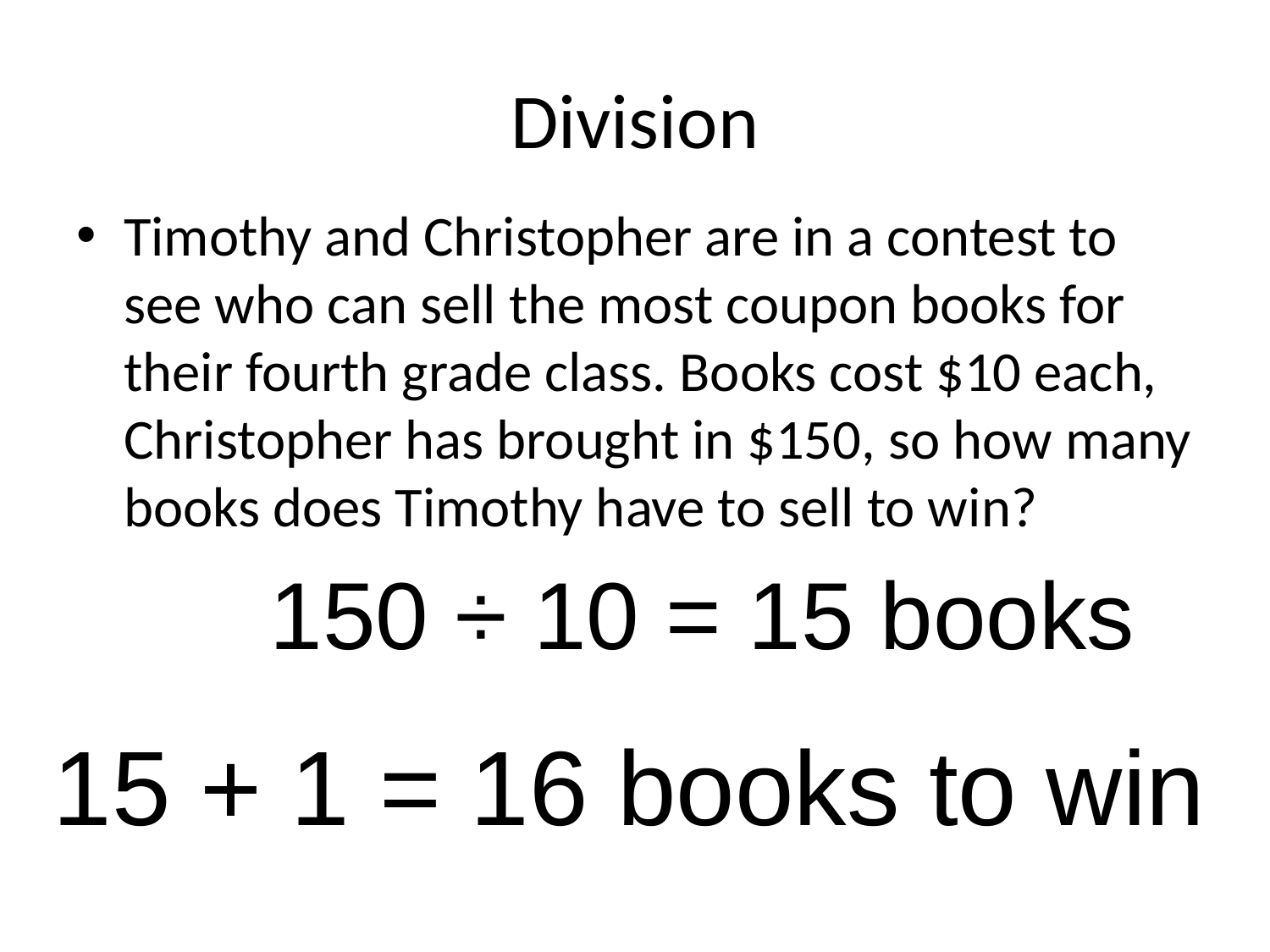

# Division
Timothy and Christopher are in a contest to see who can sell the most coupon books for their fourth grade class. Books cost $10 each, Christopher has brought in $150, so how many books does Timothy have to sell to win?
             150 ÷ 10 = 15 books
15 + 1 = 16 books to win